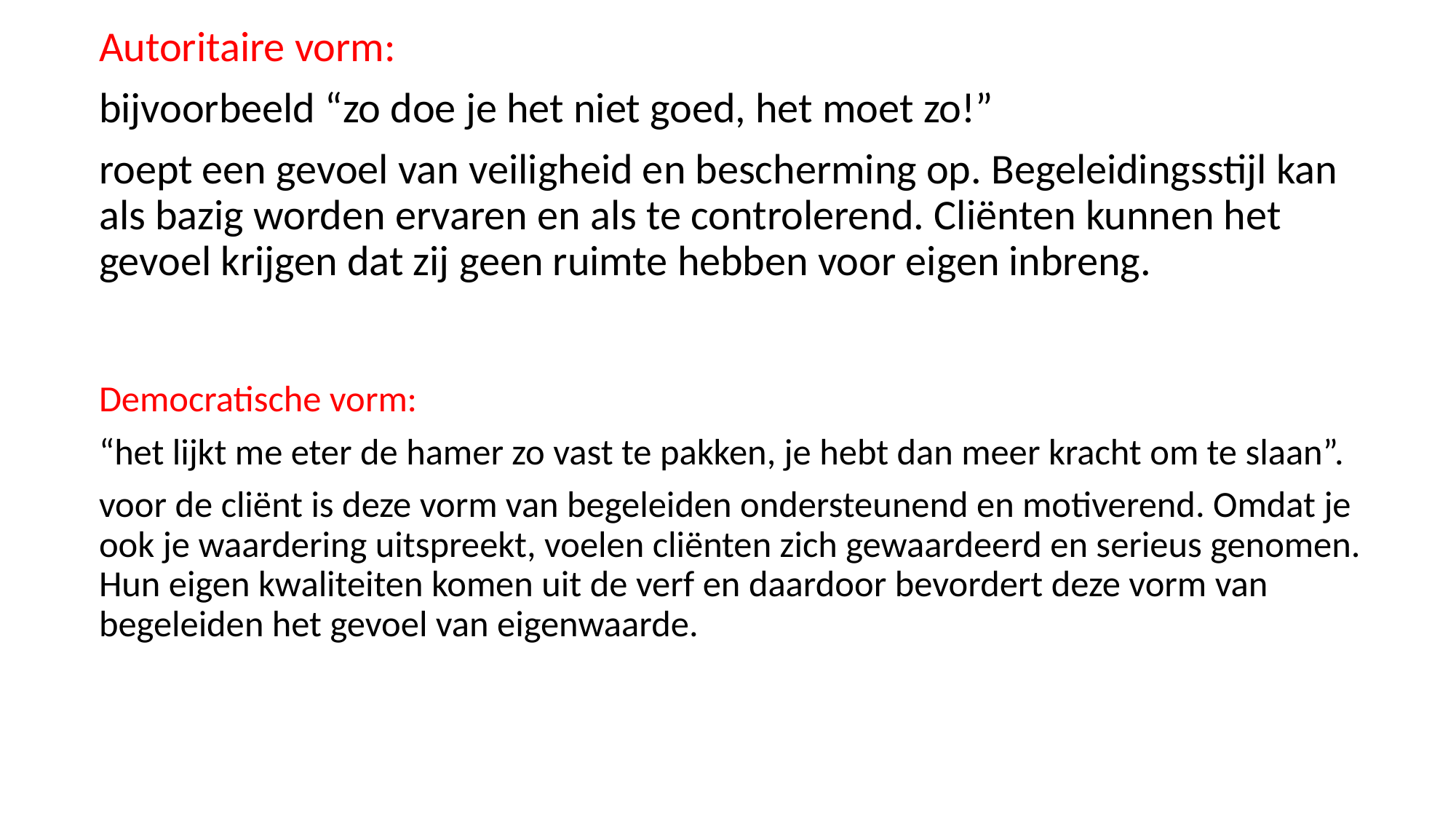

Autoritaire vorm:
bijvoorbeeld “zo doe je het niet goed, het moet zo!”
roept een gevoel van veiligheid en bescherming op. Begeleidingsstijl kan als bazig worden ervaren en als te controlerend. Cliënten kunnen het gevoel krijgen dat zij geen ruimte hebben voor eigen inbreng.

Democratische vorm:
“het lijkt me eter de hamer zo vast te pakken, je hebt dan meer kracht om te slaan”.
voor de cliënt is deze vorm van begeleiden ondersteunend en motiverend. Omdat je ook je waardering uitspreekt, voelen cliënten zich gewaardeerd en serieus genomen. Hun eigen kwaliteiten komen uit de verf en daardoor bevordert deze vorm van begeleiden het gevoel van eigenwaarde.